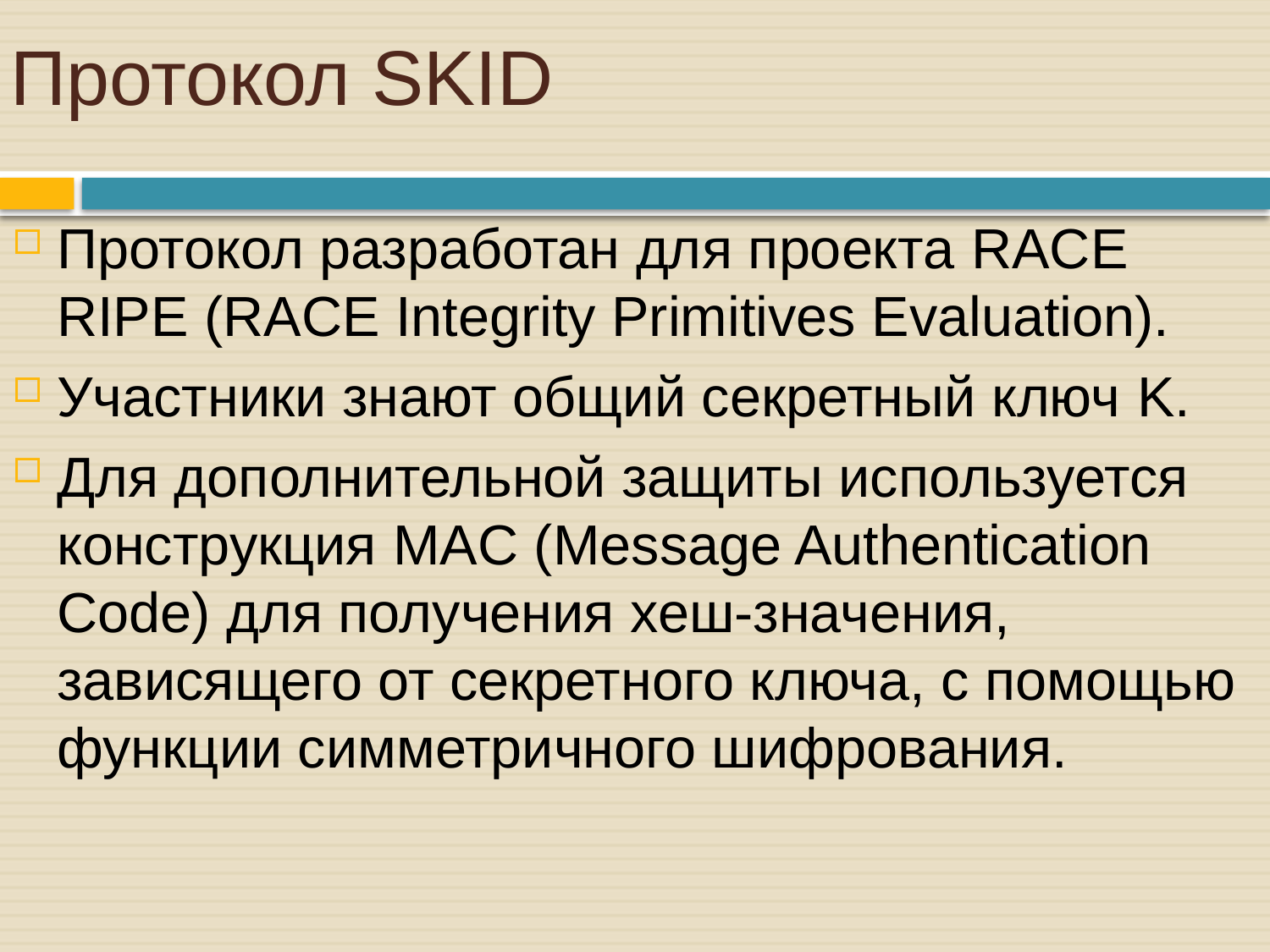

# Протокол SKID
Протокол разработан для проекта RACE RIPE (RACE Integrity Primitives Evaluation).
Участники знают общий секретный ключ K.
Для дополнительной защиты используется конструкция MAC (Message Authentication Code) для получения хеш-значения, зависящего от секретного ключа, с помощью функции симметричного шифрования.